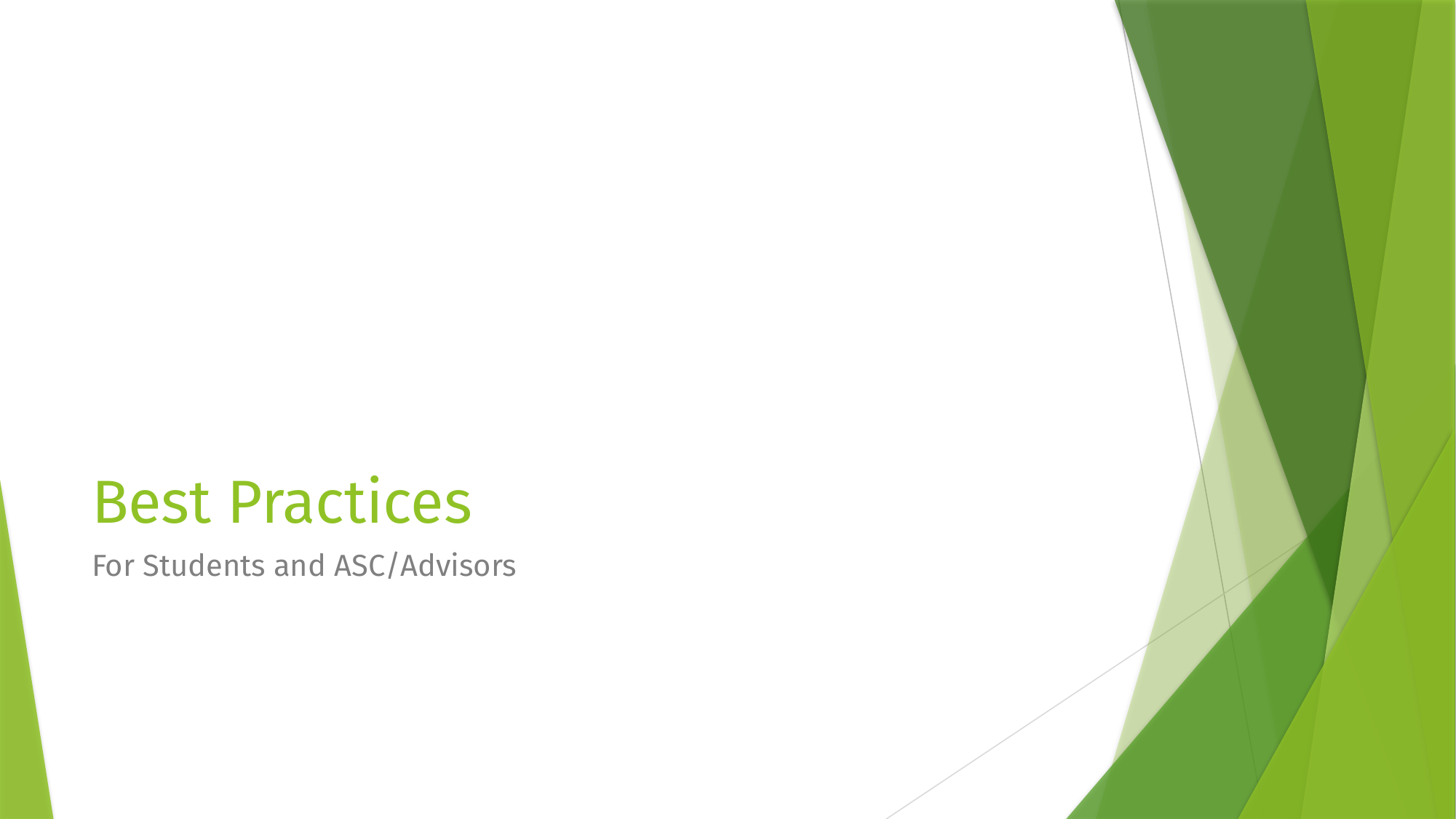

# Best Practices
For Students and ASC/Advisors